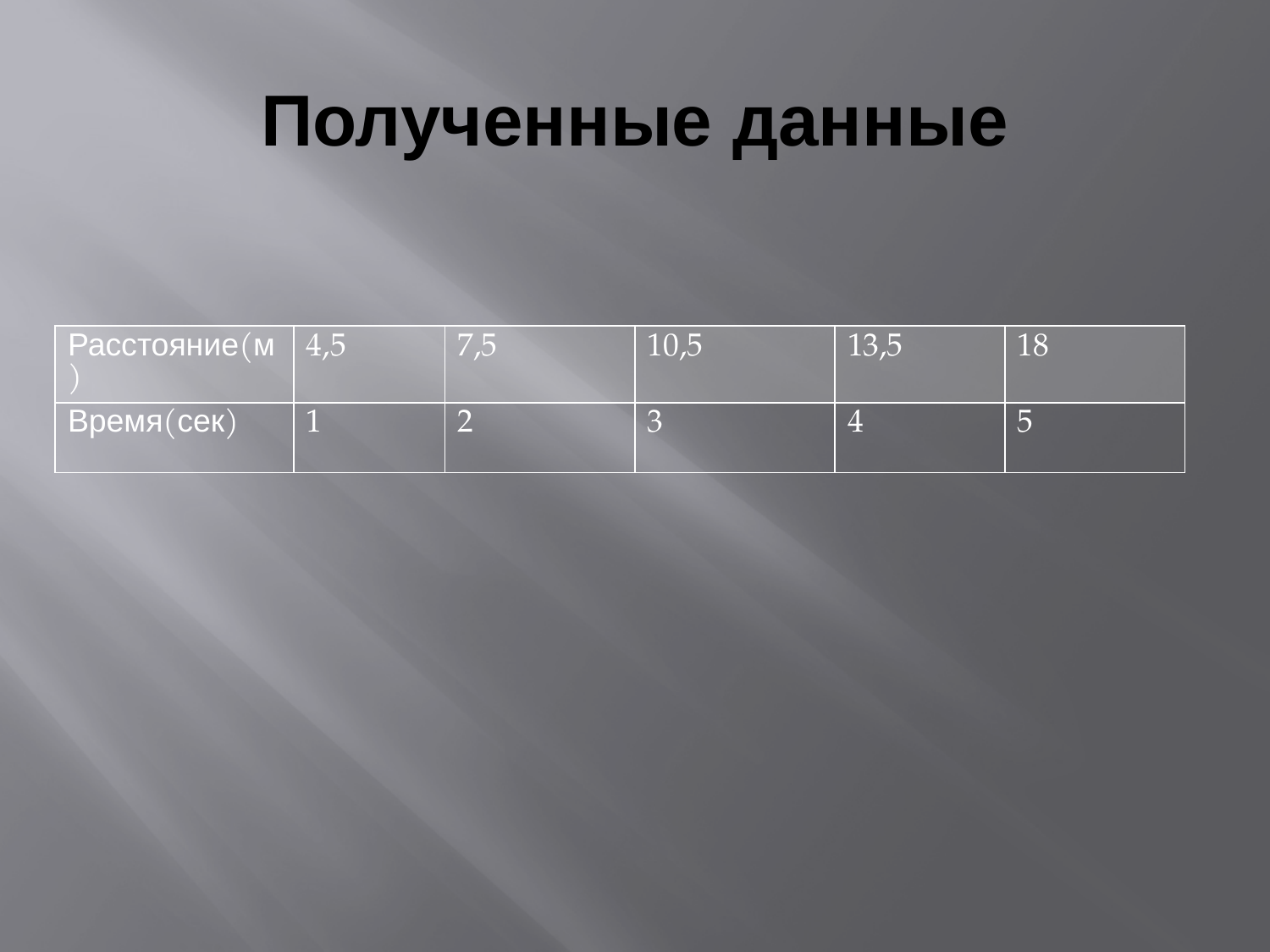

# Полученные данные
| Расстояние(м) | 4,5 | 7,5 | 10,5 | 13,5 | 18 |
| --- | --- | --- | --- | --- | --- |
| Время(сек) | 1 | 2 | 3 | 4 | 5 |